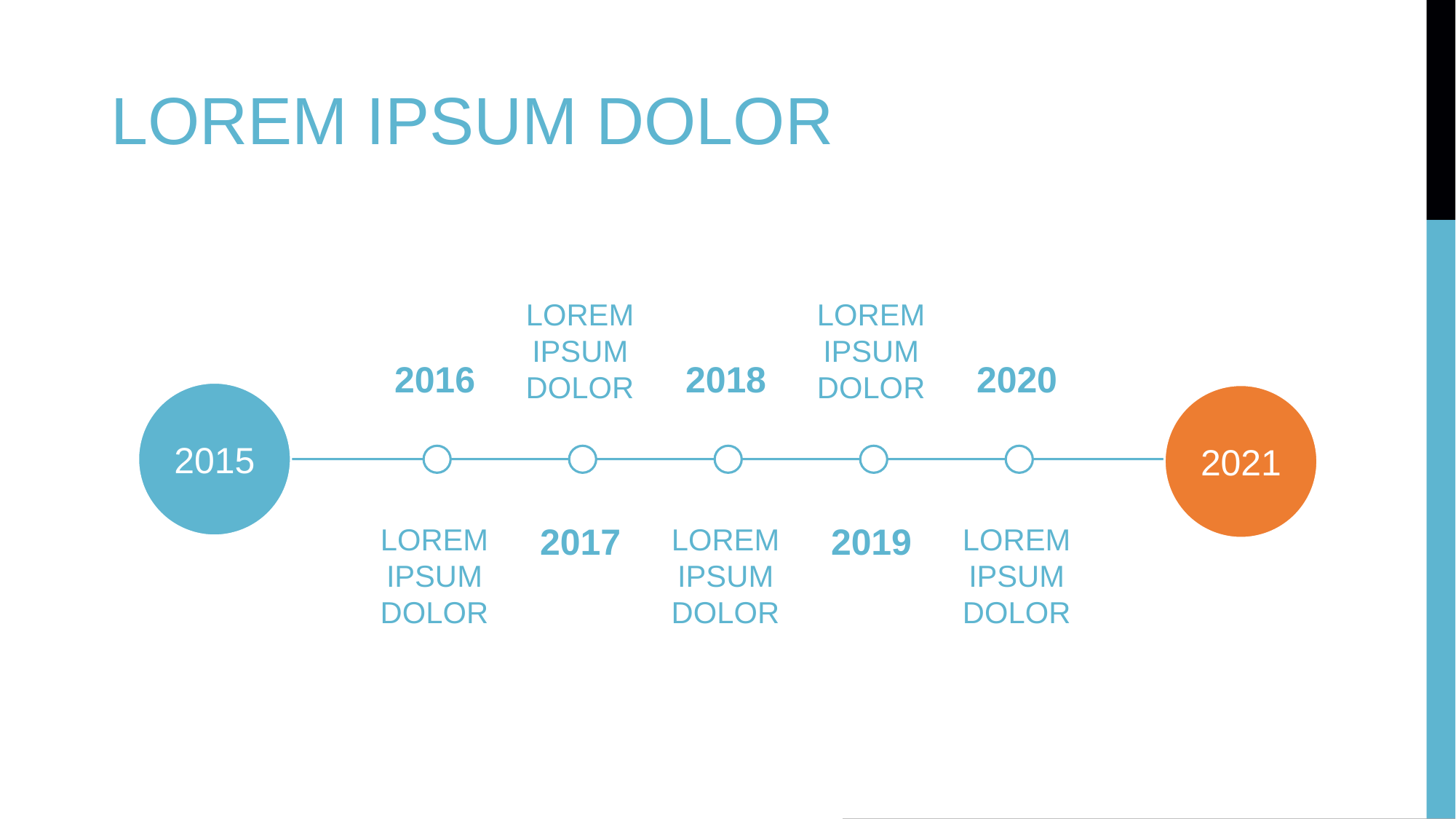

LOREM IPSUM DOLOR
LOREM IPSUM DOLOR
2017

LOREM IPSUM DOLOR
2019

2015
2021
LOREM IPSUM DOLOR
2018

LOREM IPSUM DOLOR
2020

LOREM IPSUM DOLOR
2016